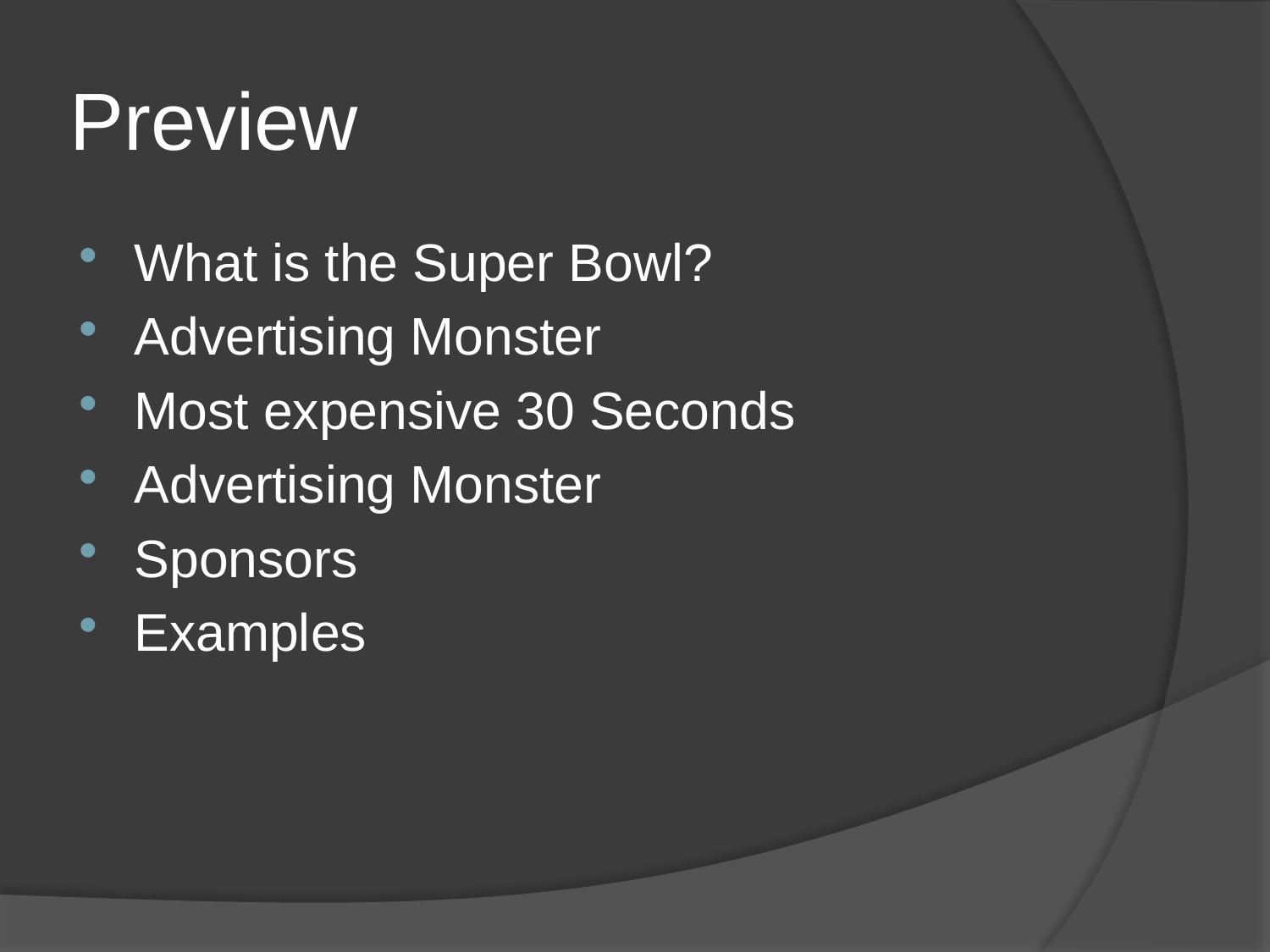

# Preview
What is the Super Bowl?
Advertising Monster
Most expensive 30 Seconds
Advertising Monster
Sponsors
Examples